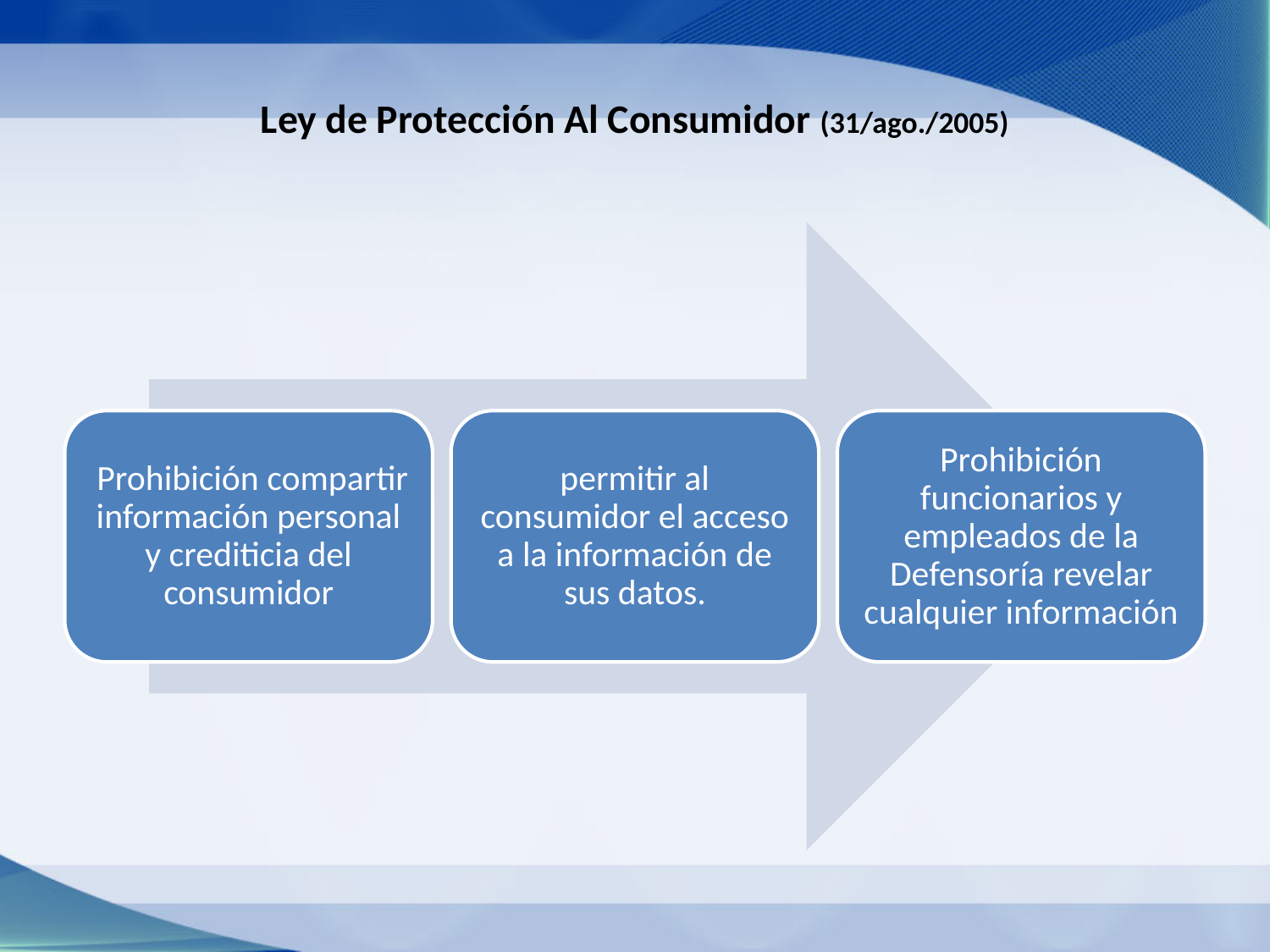

# Ley de Protección Al Consumidor (31/ago./2005)
 Prohibición compartir información personal y crediticia del consumidor
permitir al consumidor el acceso a la información de sus datos.
Prohibición funcionarios y empleados de la Defensoría revelar cualquier información